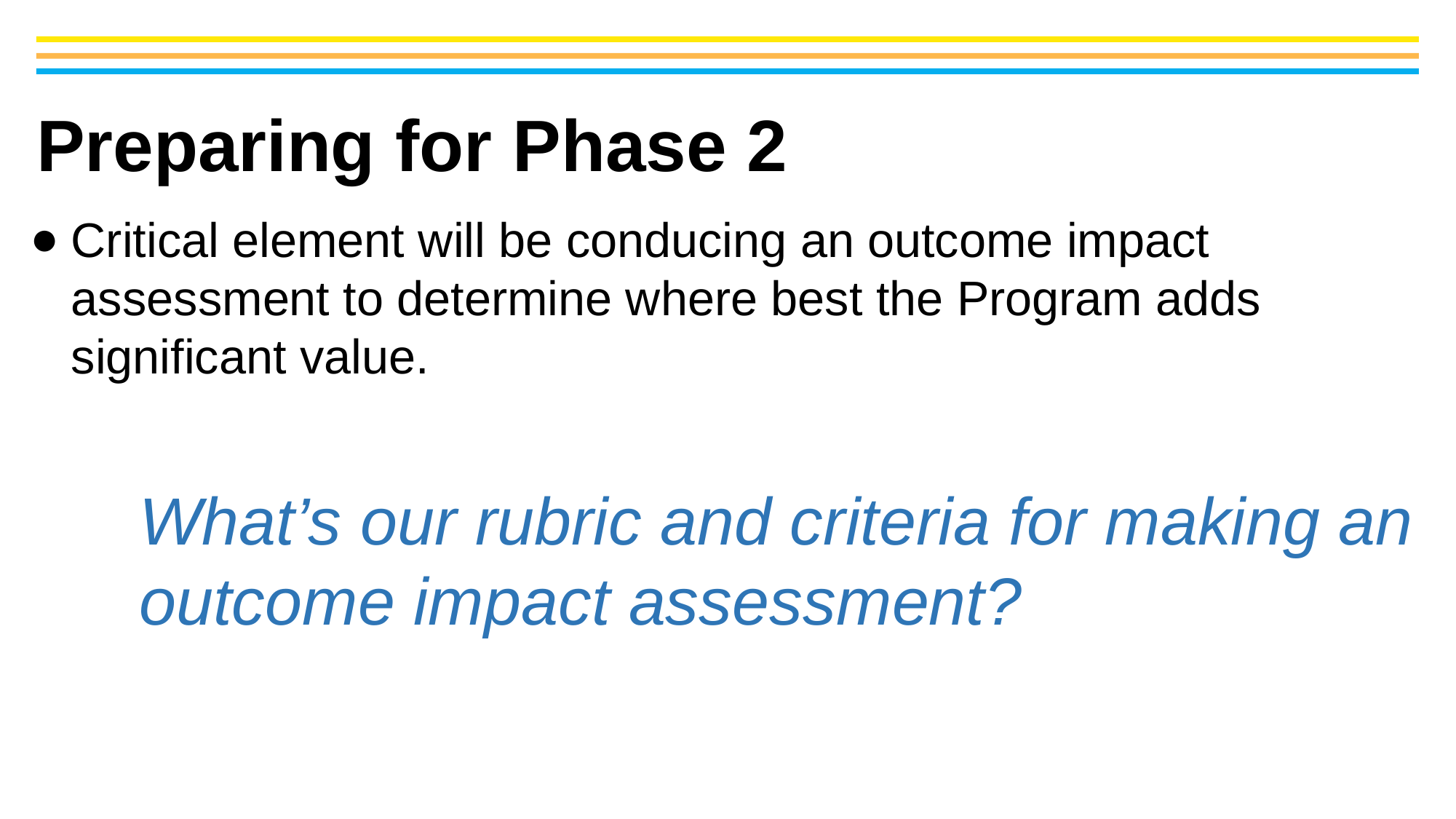

# Preparing for Phase 2
Critical element will be conducing an outcome impact assessment to determine where best the Program adds significant value.

	What’s our rubric and criteria for making an 	outcome impact assessment?